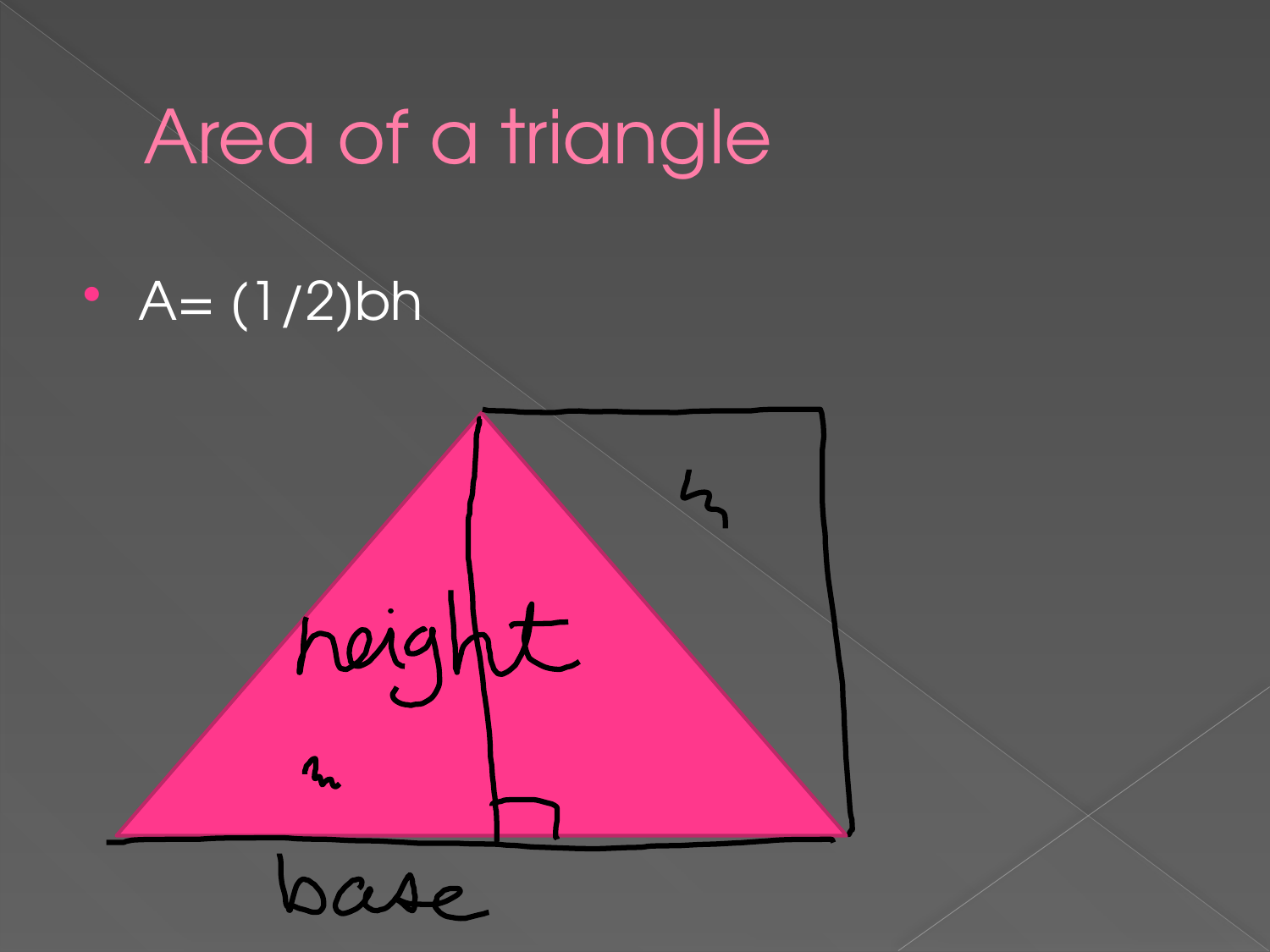

# Area of a triangle
A= (1/2)bh